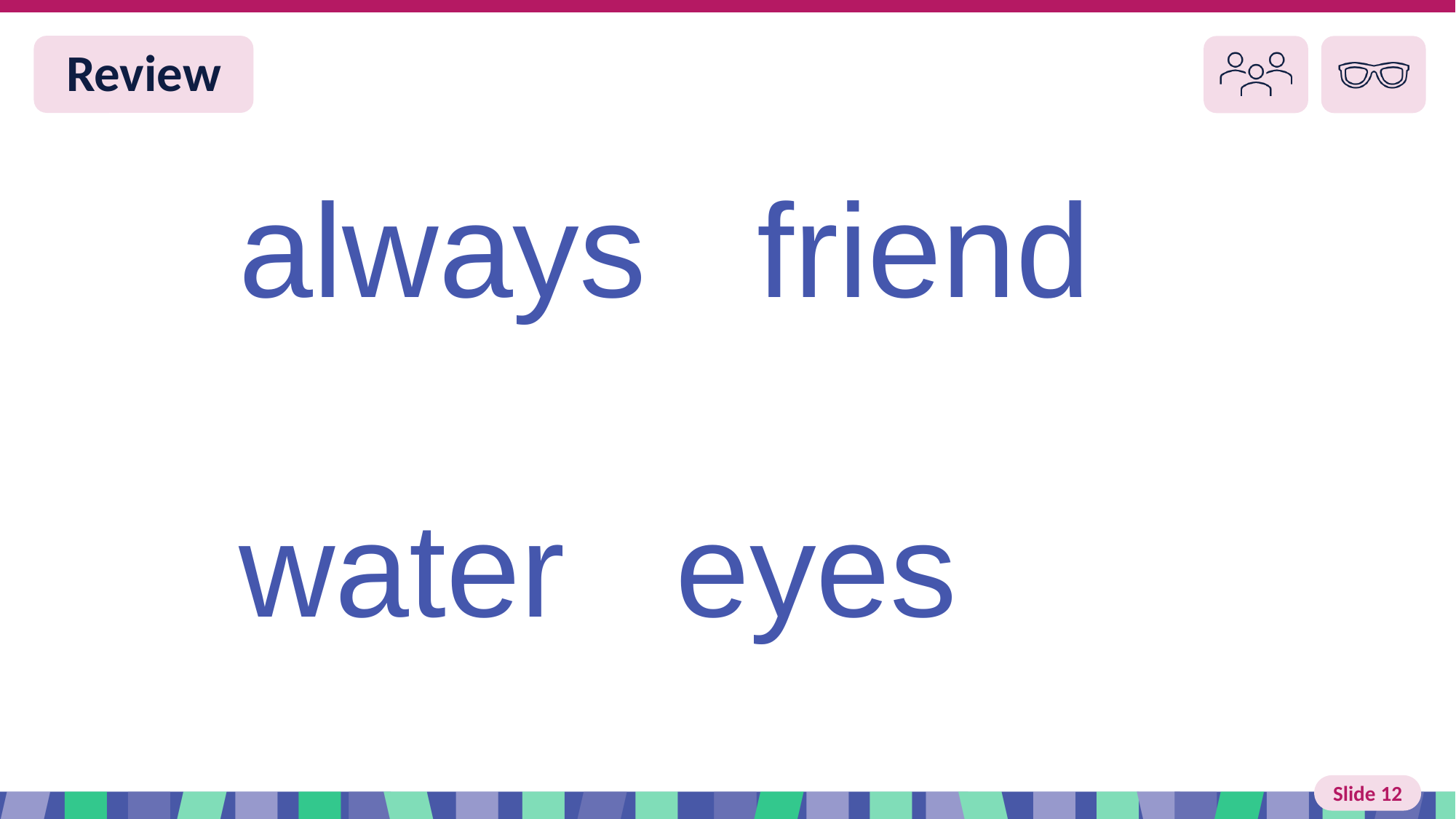

Slide 12 Review You do
always   friend
water   eyes